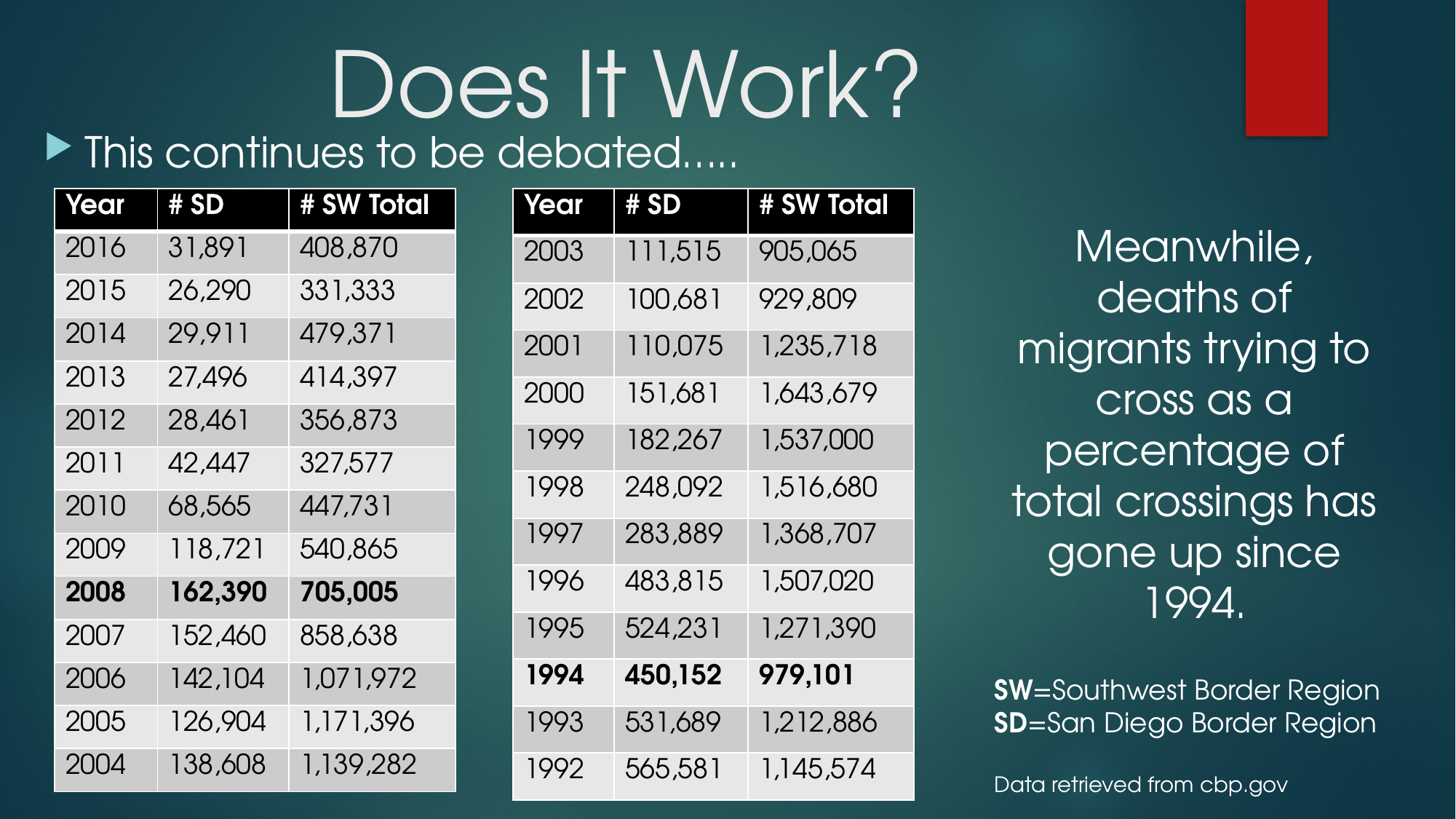

# Does It Work?
This continues to be debated…..

| Year | # SD | # SW Total |
| --- | --- | --- |
| 2016 | 31,891 | 408,870 |
| 2015 | 26,290 | 331,333 |
| 2014 | 29,911 | 479,371 |
| 2013 | 27,496 | 414,397 |
| 2012 | 28,461 | 356,873 |
| 2011 | 42,447 | 327,577 |
| 2010 | 68,565 | 447,731 |
| 2009 | 118,721 | 540,865 |
| 2008 | 162,390 | 705,005 |
| 2007 | 152,460 | 858,638 |
| 2006 | 142,104 | 1,071,972 |
| 2005 | 126,904 | 1,171,396 |
| 2004 | 138,608 | 1,139,282 |
| Year | # SD | # SW Total |
| --- | --- | --- |
| 2003 | 111,515 | 905,065 |
| 2002 | 100,681 | 929,809 |
| 2001 | 110,075 | 1,235,718 |
| 2000 | 151,681 | 1,643,679 |
| 1999 | 182,267 | 1,537,000 |
| 1998 | 248,092 | 1,516,680 |
| 1997 | 283,889 | 1,368,707 |
| 1996 | 483,815 | 1,507,020 |
| 1995 | 524,231 | 1,271,390 |
| 1994 | 450,152 | 979,101 |
| 1993 | 531,689 | 1,212,886 |
| 1992 | 565,581 | 1,145,574 |
Meanwhile, deaths of migrants trying to cross as a percentage of total crossings has gone up since 1994.
SW=Southwest Border Region
SD=San Diego Border Region

Data retrieved from cbp.gov